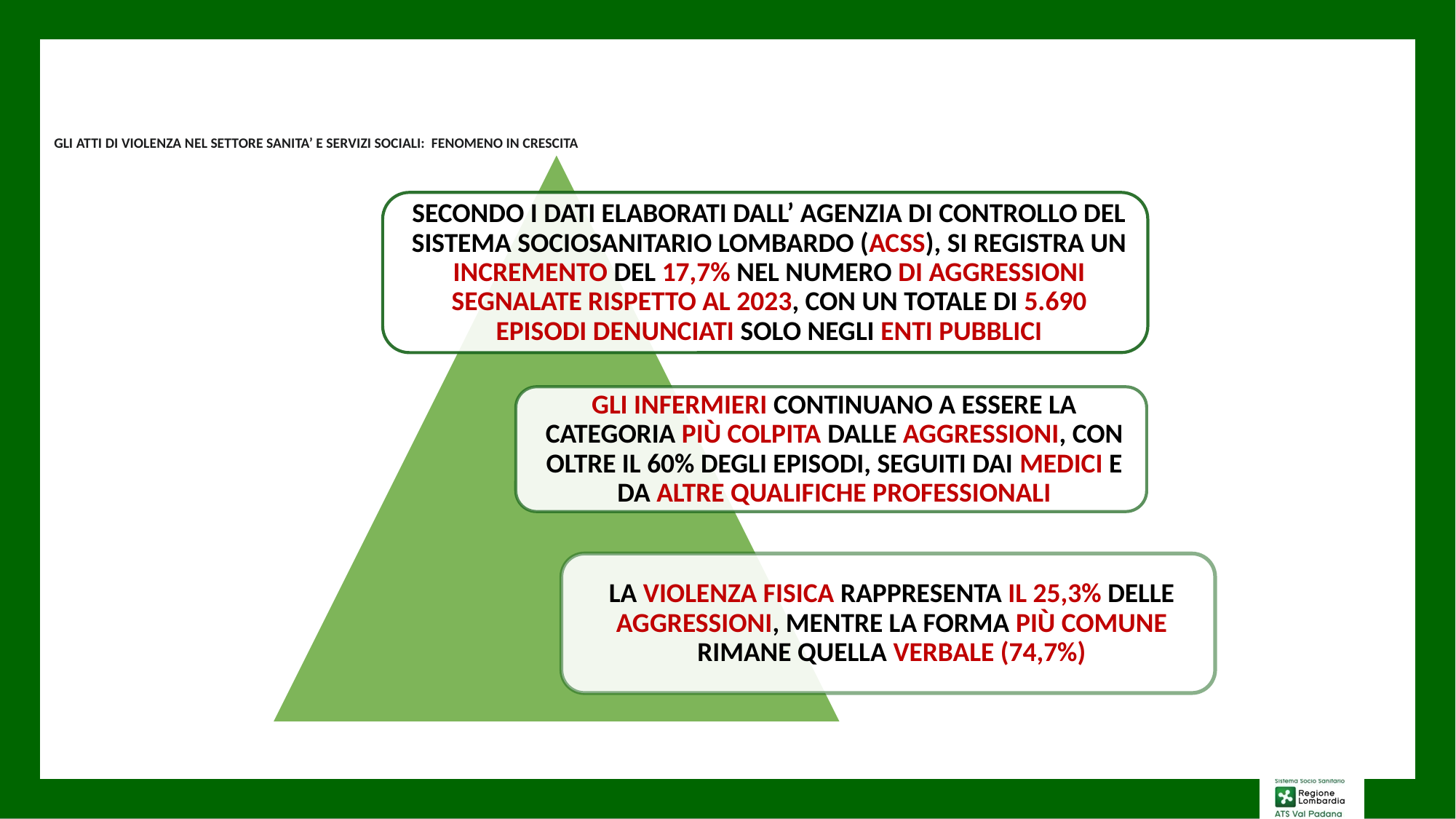

# GLI ATTI DI VIOLENZA NEL SETTORE SANITA’ E SERVIZI SOCIALI:  FENOMENO IN CRESCITA
SECONDO I DATI ELABORATI DALL’ AGENZIA DI CONTROLLO DEL SISTEMA SOCIOSANITARIO LOMBARDO (ACSS), SI REGISTRA UN INCREMENTO DEL 17,7% NEL NUMERO DI AGGRESSIONI SEGNALATE RISPETTO AL 2023, CON UN TOTALE DI 5.690 EPISODI DENUNCIATI SOLO NEGLI ENTI PUBBLICI
GLI INFERMIERI CONTINUANO A ESSERE LA CATEGORIA PIÙ COLPITA DALLE AGGRESSIONI, CON OLTRE IL 60% DEGLI EPISODI, SEGUITI DAI MEDICI E DA ALTRE QUALIFICHE PROFESSIONALI
LA VIOLENZA FISICA RAPPRESENTA IL 25,3% DELLE AGGRESSIONI, MENTRE LA FORMA PIÙ COMUNE RIMANE QUELLA VERBALE (74,7%)